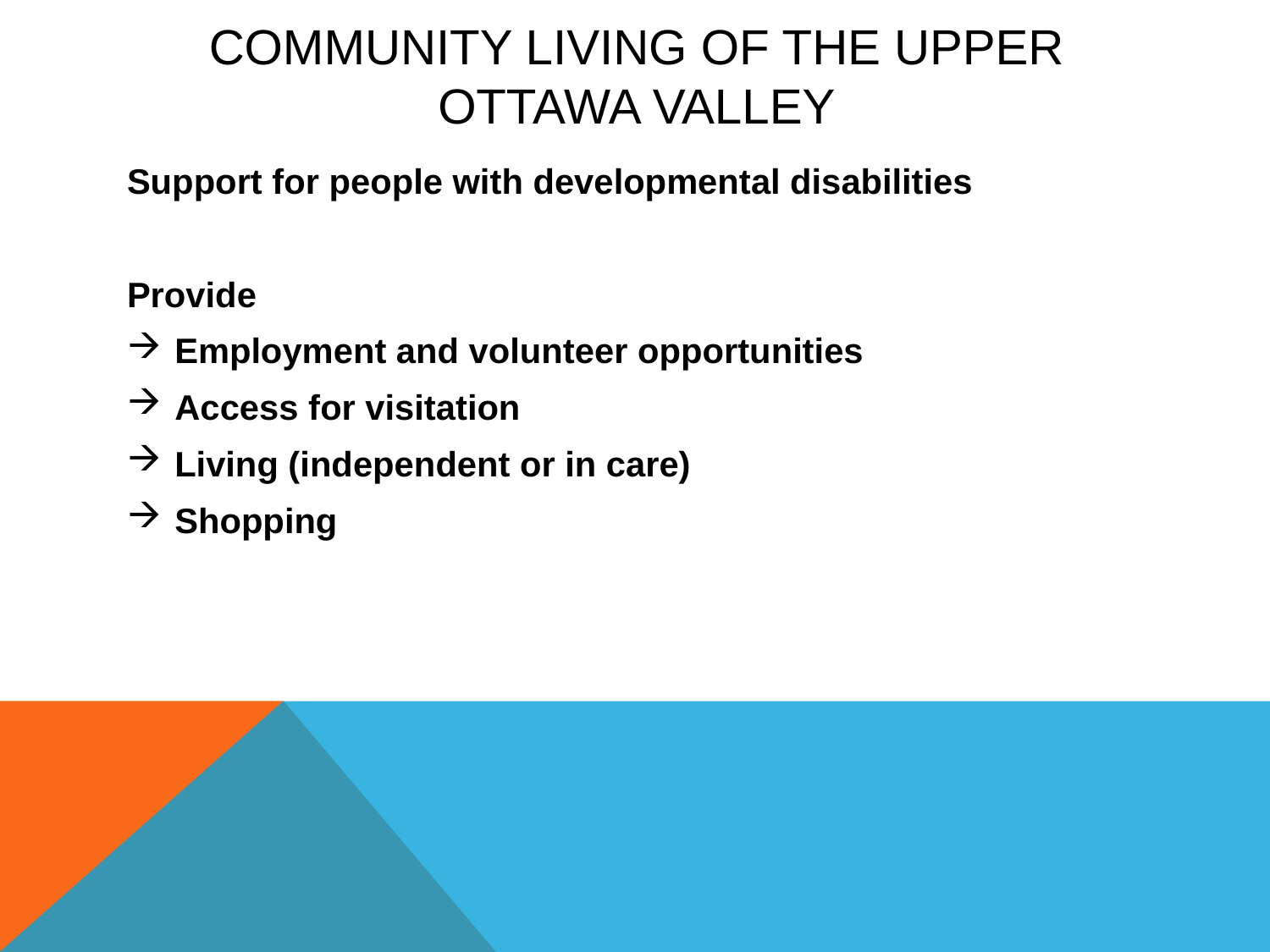

# Community living of the upper ottawa valley
Support for people with developmental disabilities

Provide
Employment and volunteer opportunities
Access for visitation
Living (independent or in care)
Shopping